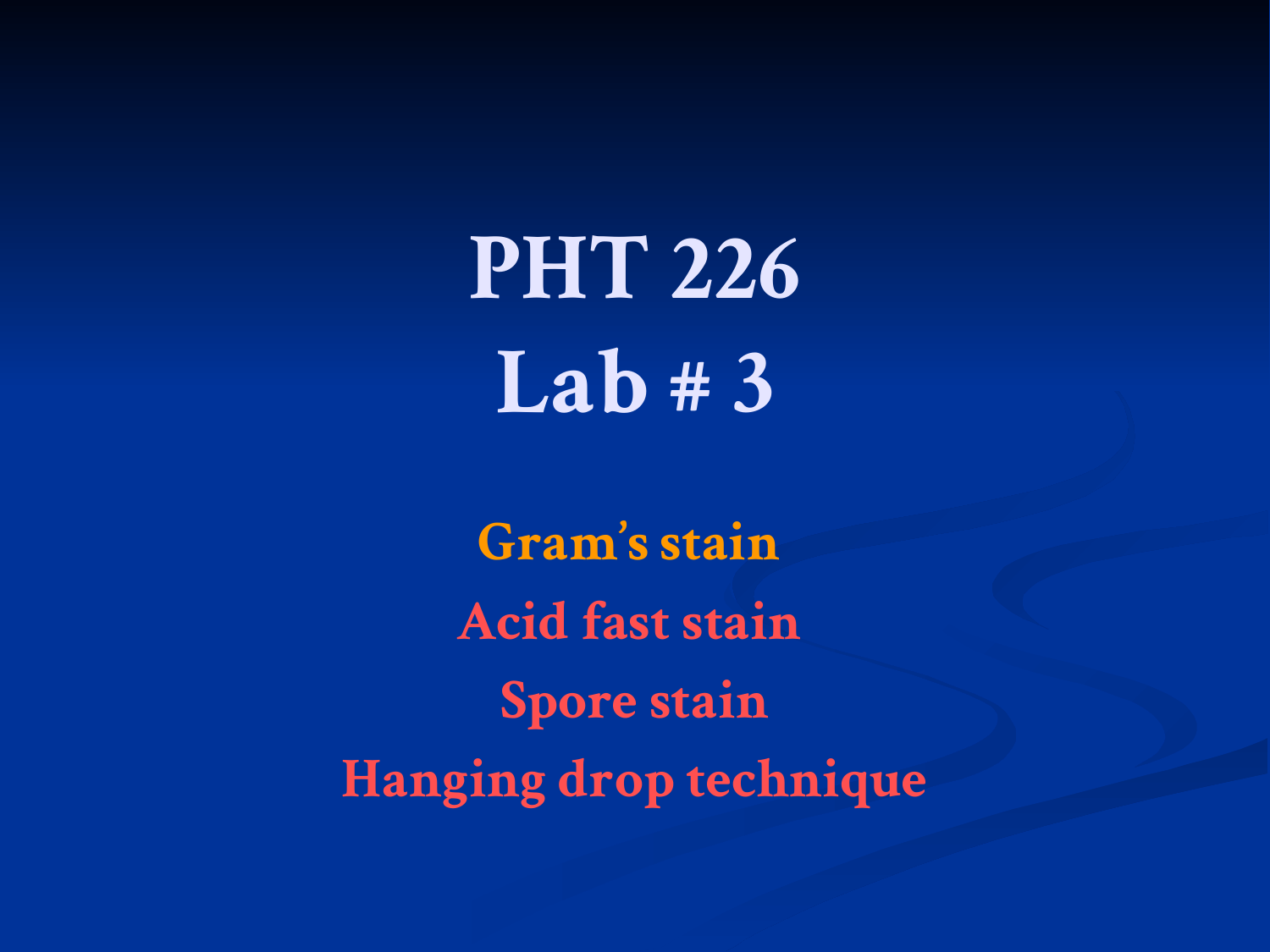

# PHT 226 Lab # 3
Gram’s stain
Acid fast stain
Spore stain
Hanging drop technique